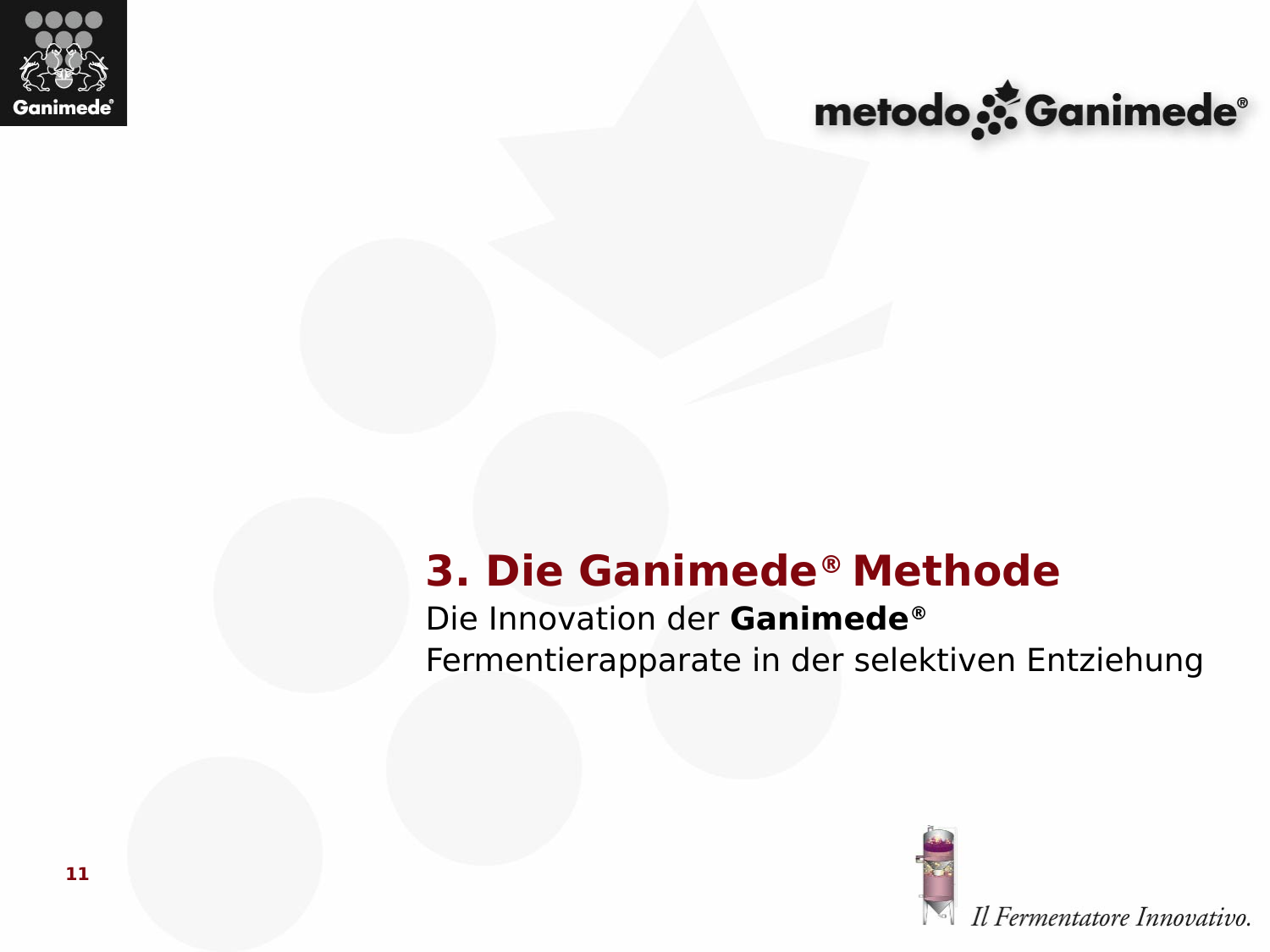

# 3. Die Ganimede® Methode Die Innovation der Ganimede® Fermentierapparate in der selektiven Entziehung
11